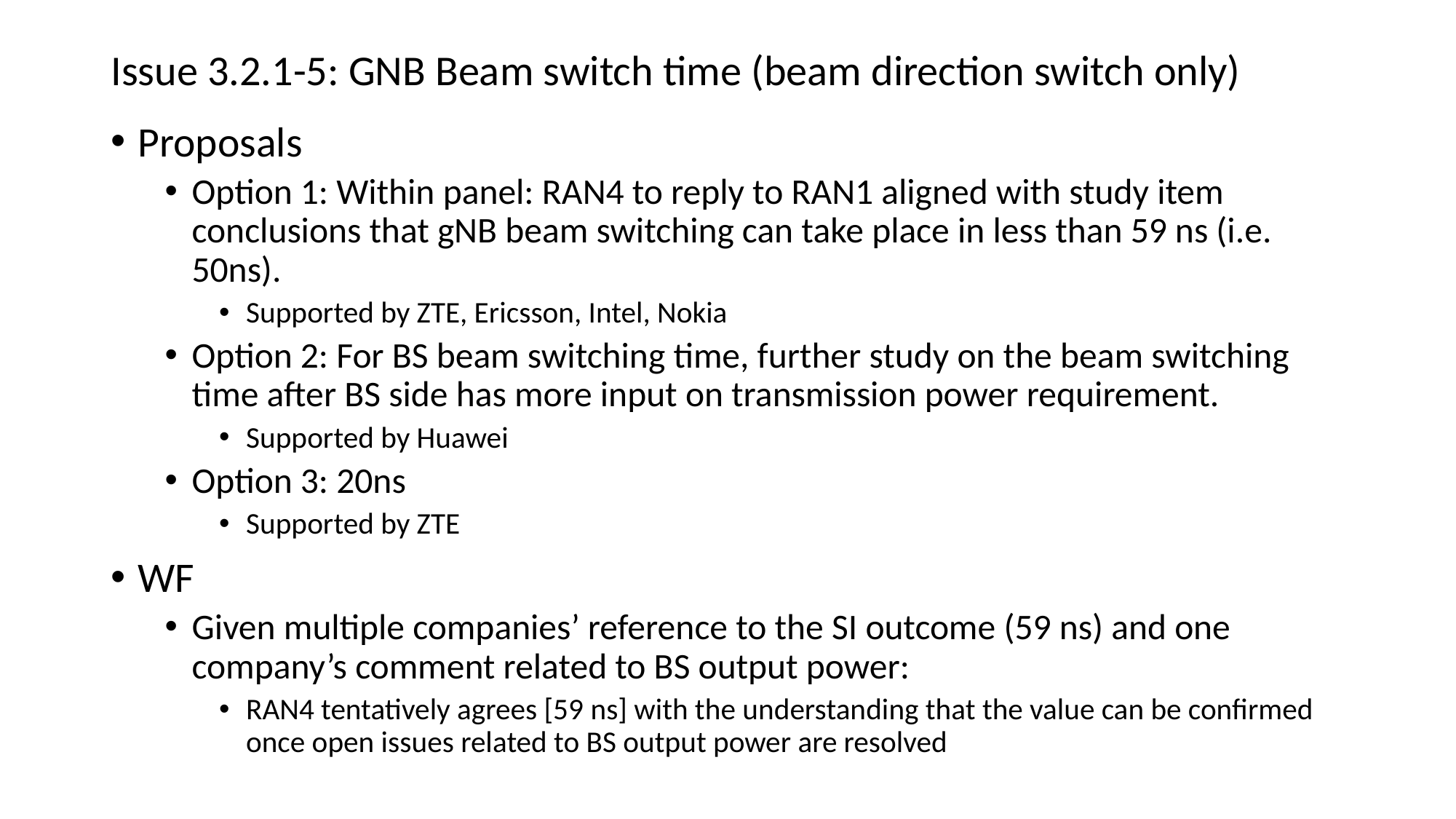

# Issue 3.2.1-5: GNB Beam switch time (beam direction switch only)
Proposals
Option 1: Within panel: RAN4 to reply to RAN1 aligned with study item conclusions that gNB beam switching can take place in less than 59 ns (i.e. 50ns).
Supported by ZTE, Ericsson, Intel, Nokia
Option 2: For BS beam switching time, further study on the beam switching time after BS side has more input on transmission power requirement.
Supported by Huawei
Option 3: 20ns
Supported by ZTE
WF
Given multiple companies’ reference to the SI outcome (59 ns) and one company’s comment related to BS output power:
RAN4 tentatively agrees [59 ns] with the understanding that the value can be confirmed once open issues related to BS output power are resolved